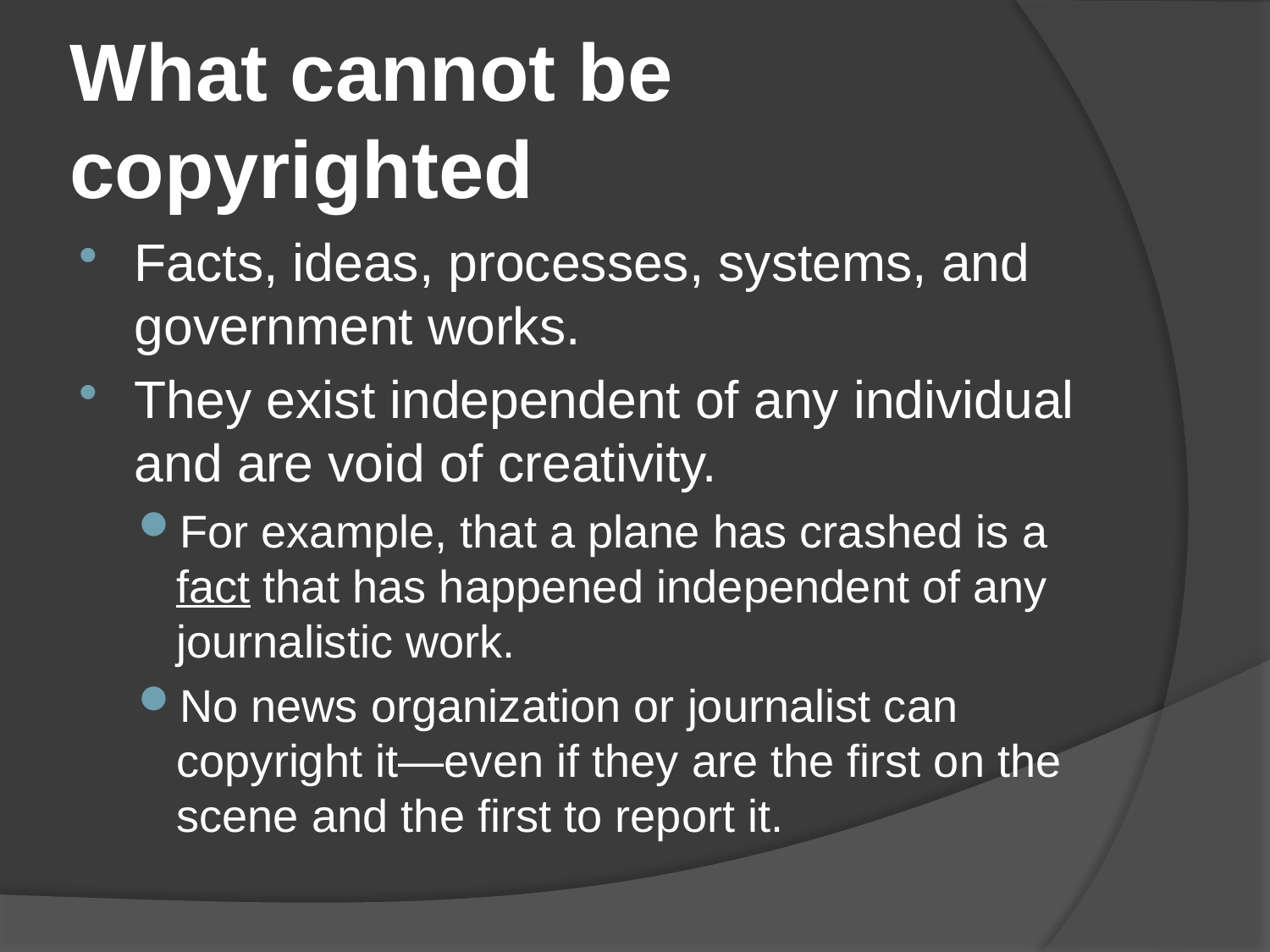

# What cannot be copyrighted
Facts, ideas, processes, systems, and government works.
They exist independent of any individual and are void of creativity.
For example, that a plane has crashed is a fact that has happened independent of any journalistic work.
No news organization or journalist can copyright it—even if they are the first on the scene and the first to report it.